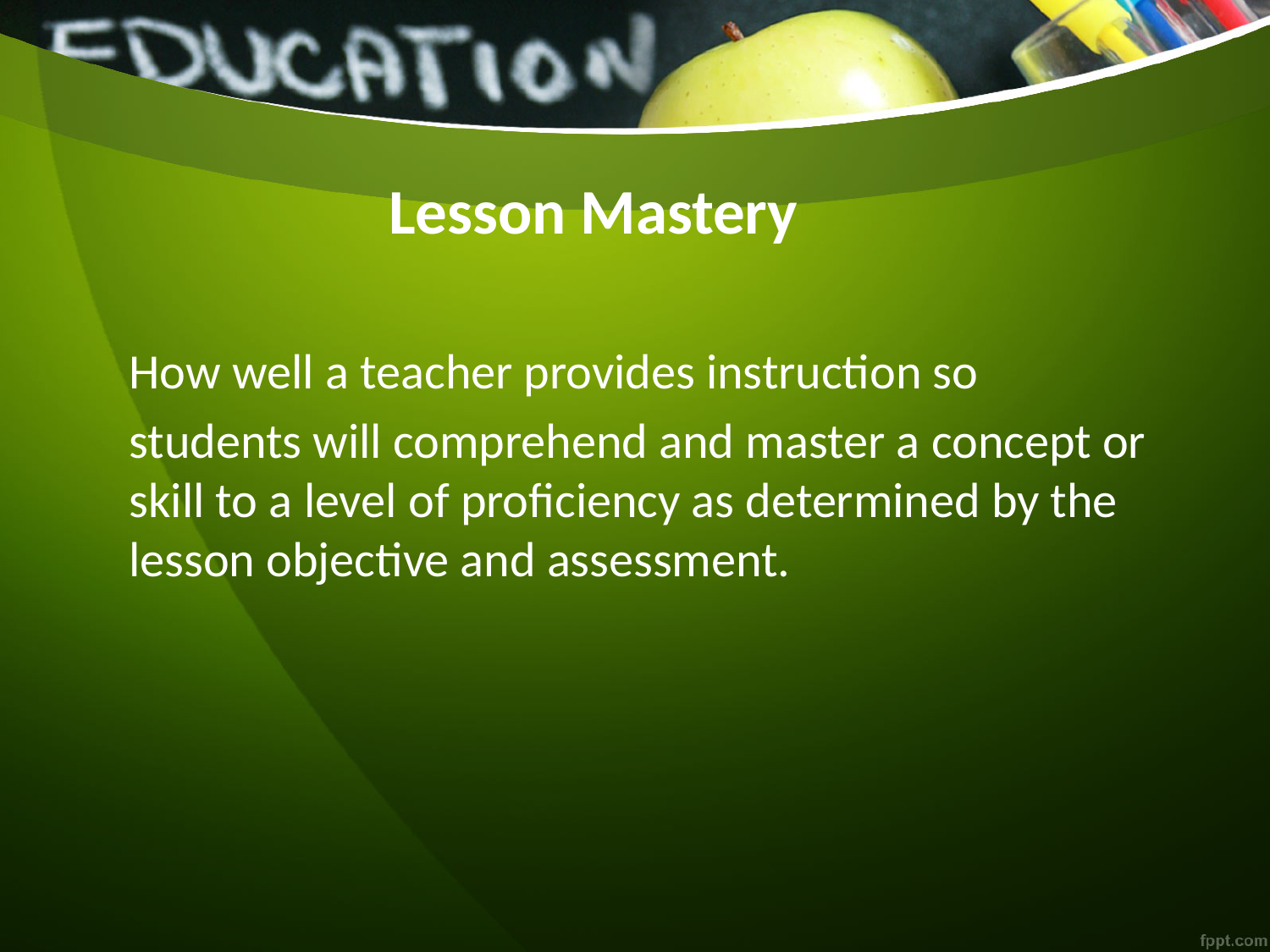

# Lesson Mastery

How well a teacher provides instruction so
students will comprehend and master a concept or skill to a level of proficiency as determined by the lesson objective and assessment.